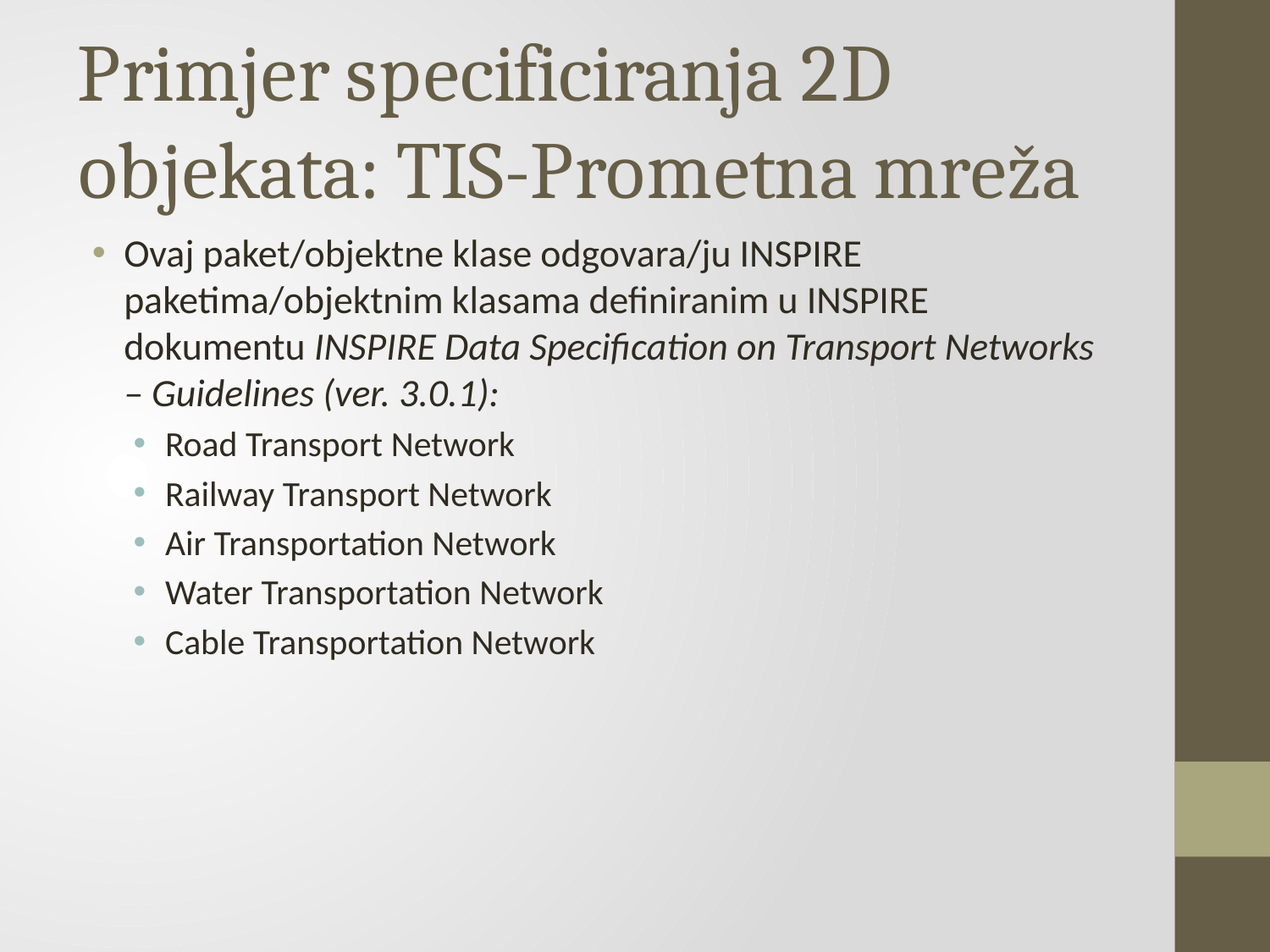

# Primjer specificiranja 2D objekata: TIS-Prometna mreža
Ovaj paket/objektne klase odgovara/ju INSPIRE paketima/objektnim klasama definiranim u INSPIRE dokumentu INSPIRE Data Specification on Transport Networks – Guidelines (ver. 3.0.1):
Road Transport Network
Railway Transport Network
Air Transportation Network
Water Transportation Network
Cable Transportation Network